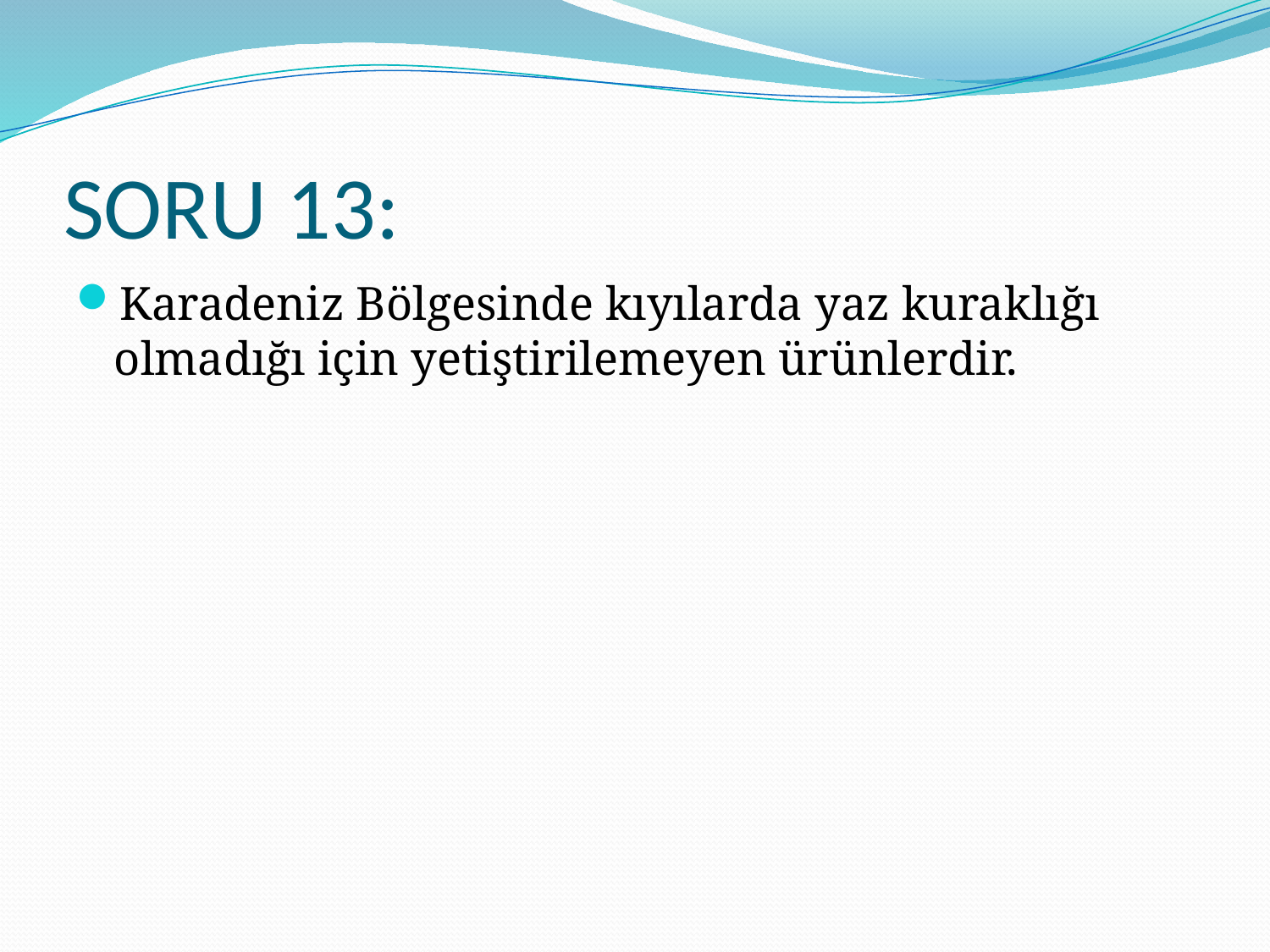

# SORU 13:
Karadeniz Bölgesinde kıyılarda yaz kuraklığı olmadığı için yetiştirilemeyen ürünlerdir.